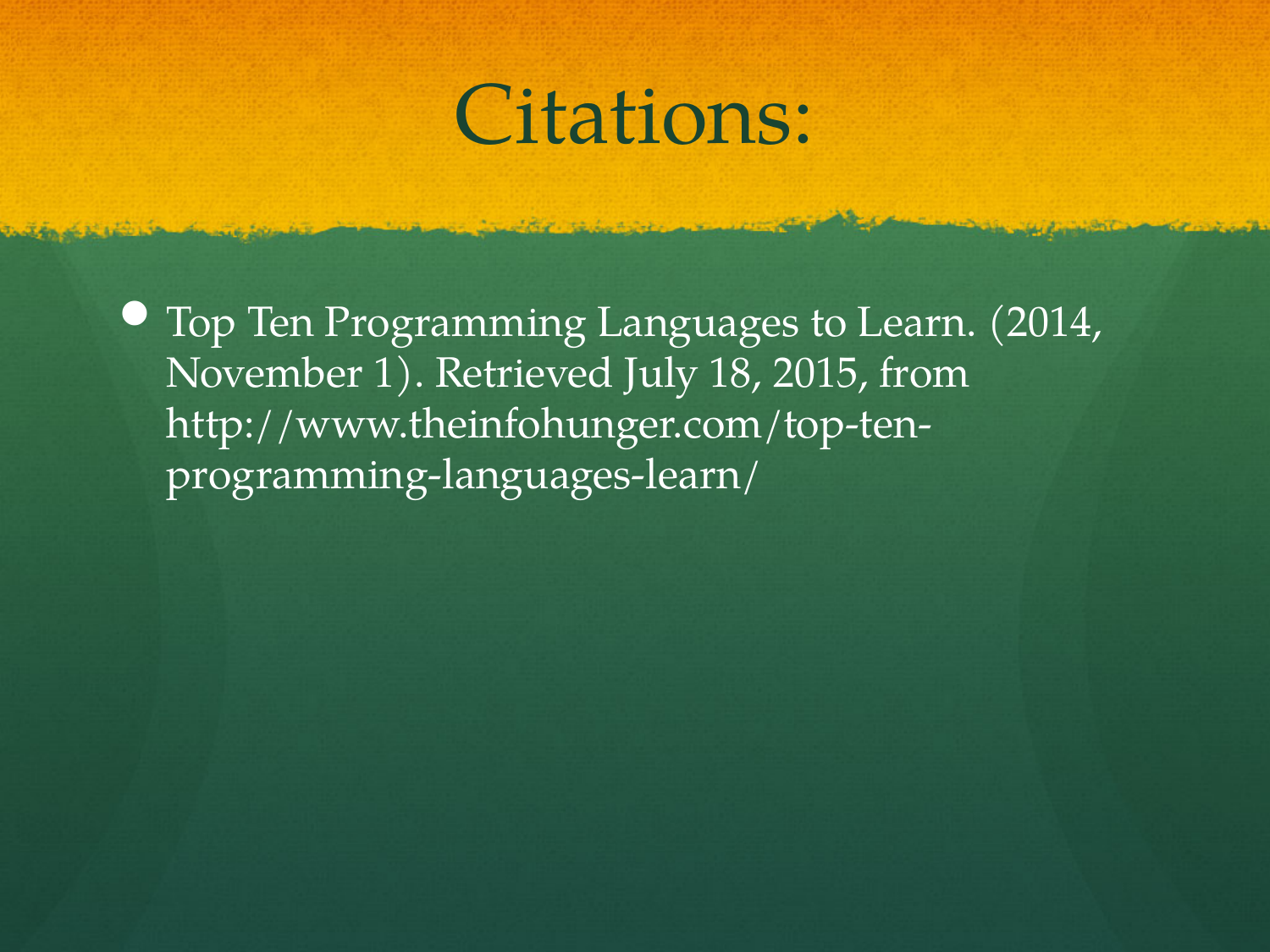

# Citations:
Top Ten Programming Languages to Learn. (2014, November 1). Retrieved July 18, 2015, from http://www.theinfohunger.com/top-ten-programming-languages-learn/